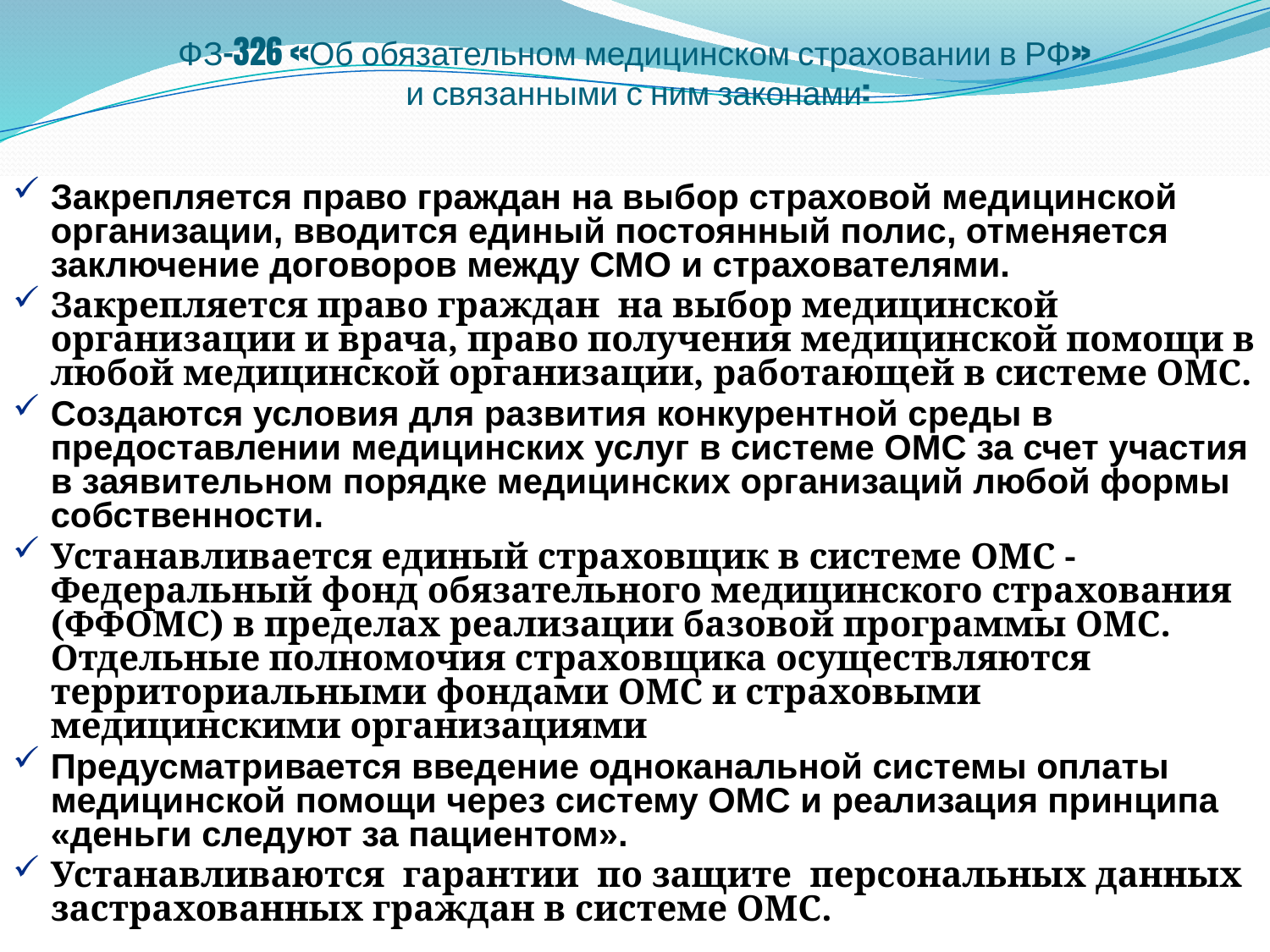

# ФЗ-326 «Об обязательном медицинском страховании в РФ» и связанными с ним законами:
Закрепляется право граждан на выбор страховой медицинской организации, вводится единый постоянный полис, отменяется заключение договоров между СМО и страхователями.
Закрепляется право граждан  на выбор медицинской организации и врача, право получения медицинской помощи в любой медицинской организации, работающей в системе ОМС.
Создаются условия для развития конкурентной среды в предоставлении медицинских услуг в системе ОМС за счет участия в заявительном порядке медицинских организаций любой формы собственности.
Устанавливается единый страховщик в системе ОМС - Федеральный фонд обязательного медицинского страхования (ФФОМС) в пределах реализации базовой программы ОМС. Отдельные полномочия страховщика осуществляются  территориальными фондами ОМС и страховыми медицинскими организациями
Предусматривается введение одноканальной системы оплаты медицинской помощи через систему ОМС и реализация принципа «деньги следуют за пациентом».
Устанавливаются  гарантии  по защите  персональных данных застрахованных граждан в системе ОМС.